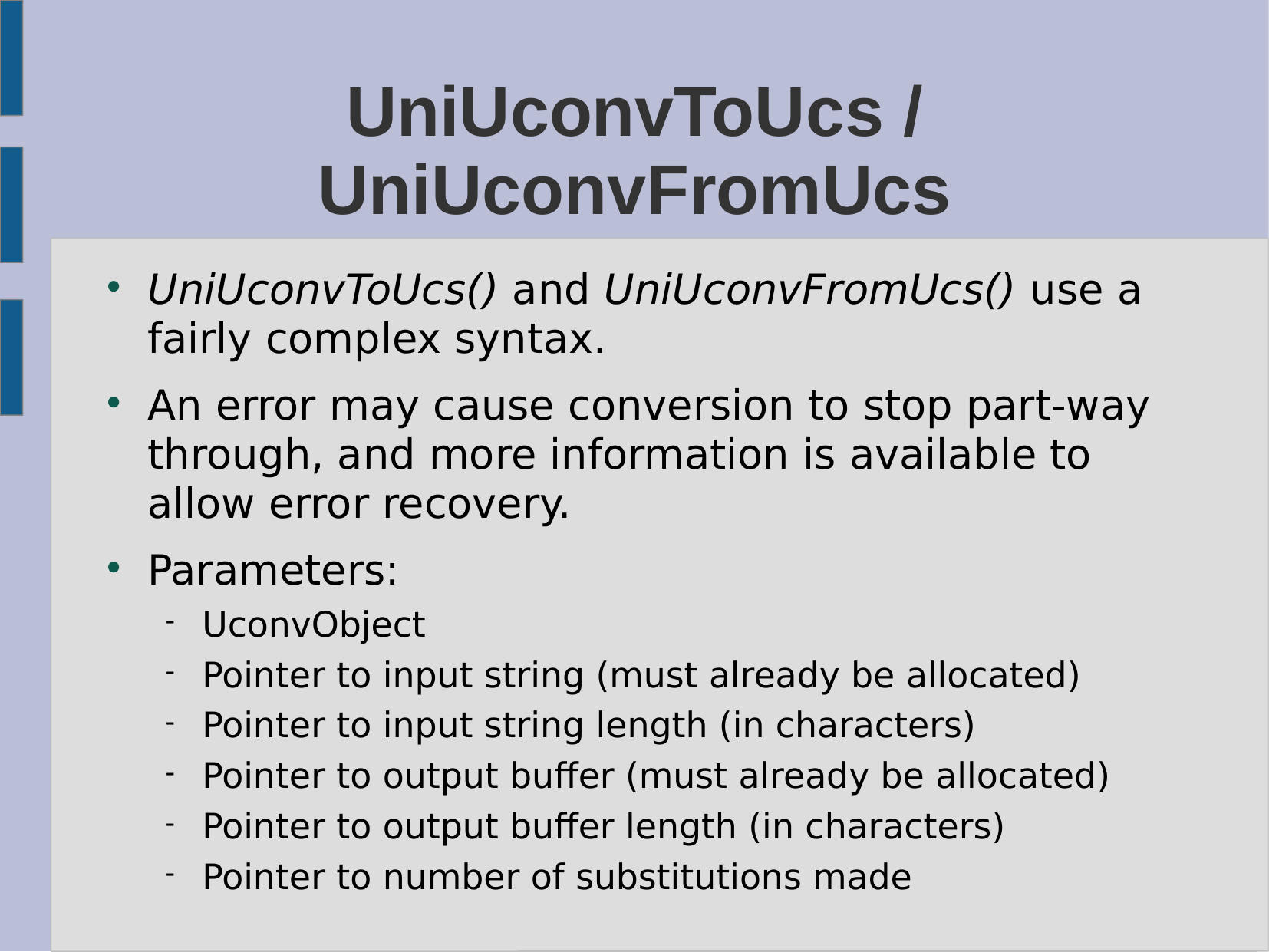

# UniUconvToUcs / UniUconvFromUcs
UniUconvToUcs() and UniUconvFromUcs() use a fairly complex syntax.
An error may cause conversion to stop part-way through, and more information is available to allow error recovery.
Parameters:
UconvObject
Pointer to input string (must already be allocated)
Pointer to input string length (in characters)
Pointer to output buffer (must already be allocated)
Pointer to output buffer length (in characters)
Pointer to number of substitutions made